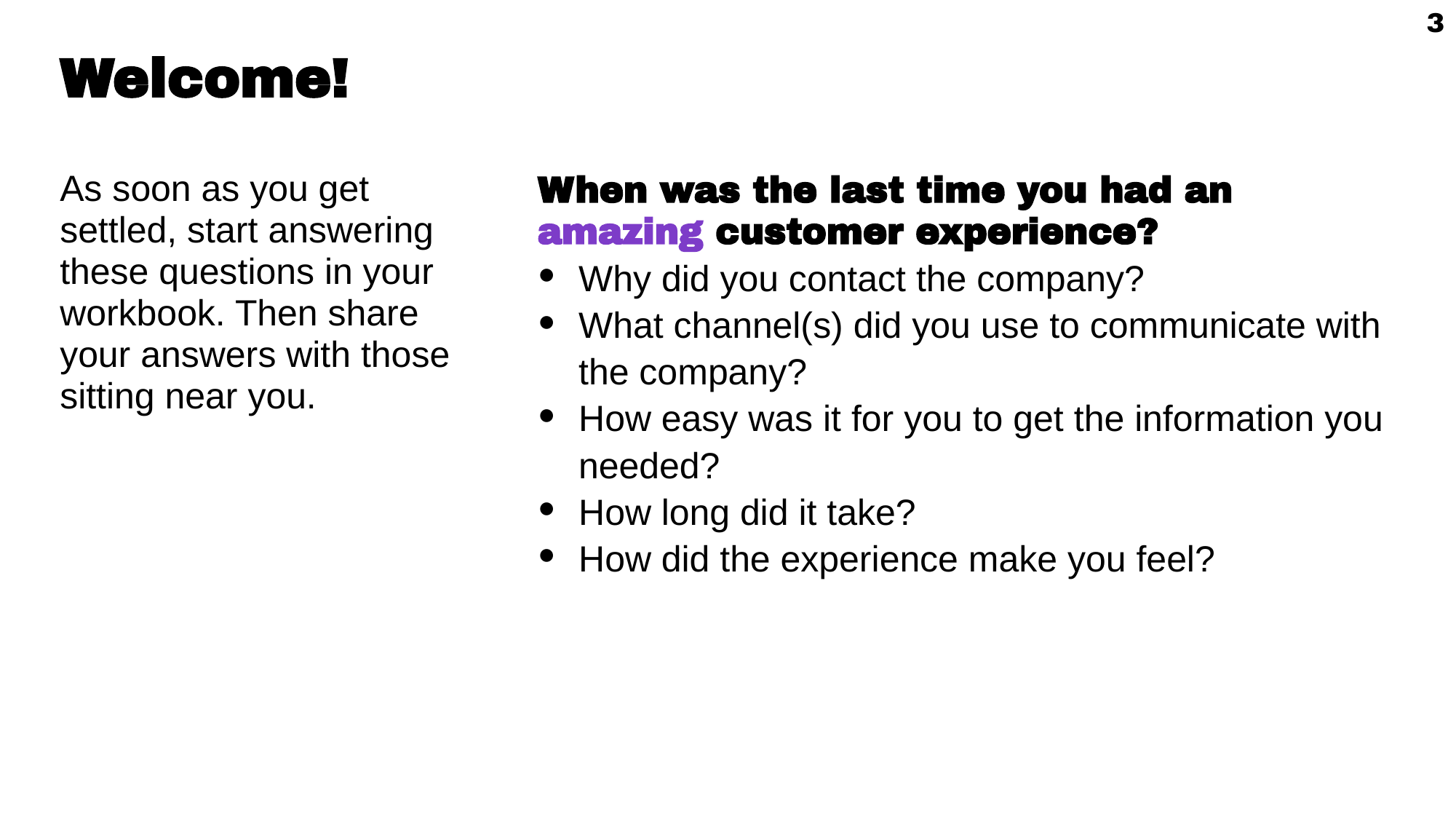

3
# Welcome!
As soon as you get settled, start answering these questions in your workbook. Then share your answers with those sitting near you.
When was the last time you had an amazing customer experience?
Why did you contact the company?
What channel(s) did you use to communicate with the company?
How easy was it for you to get the information you needed?
How long did it take?
How did the experience make you feel?